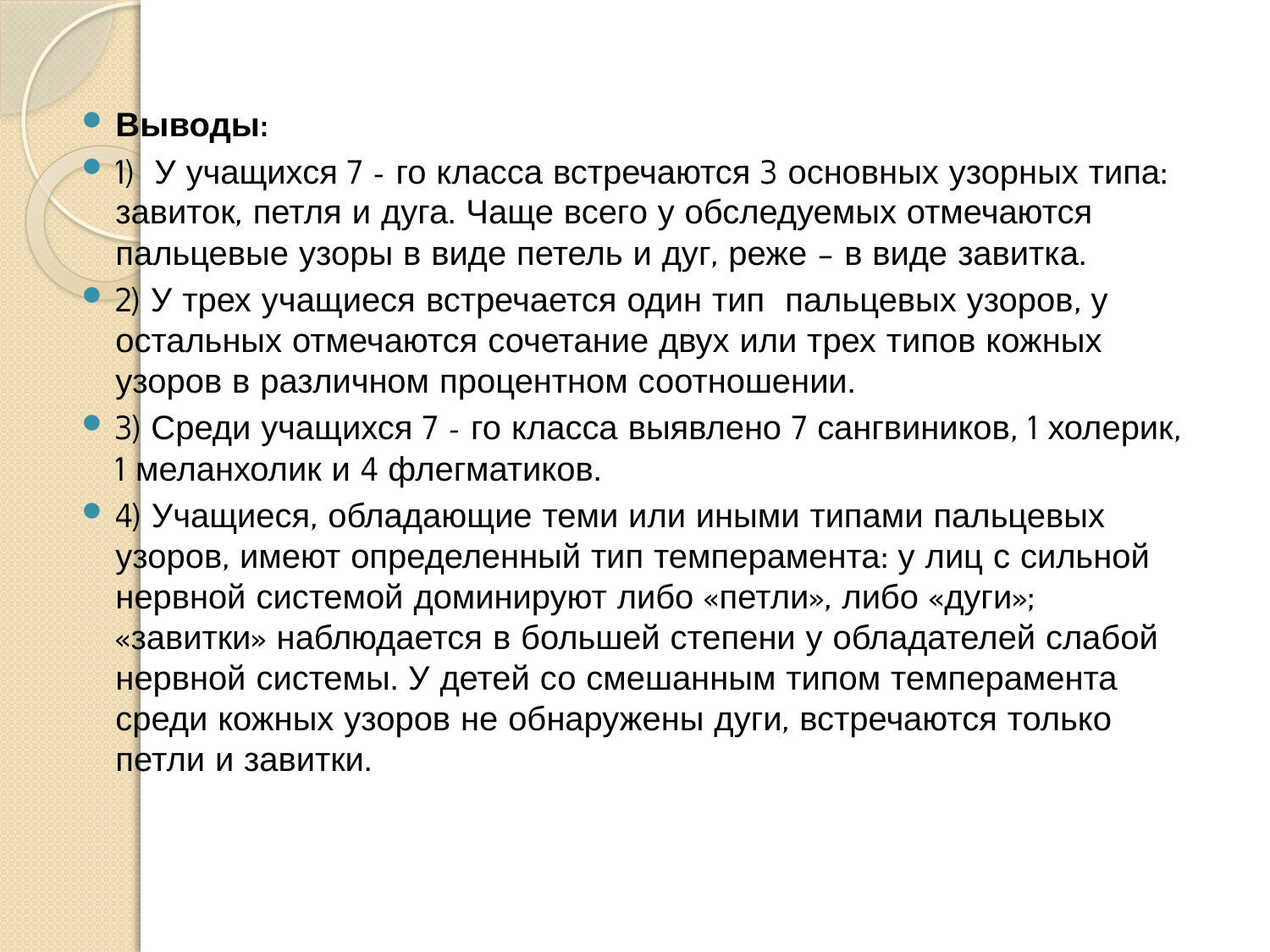

Выводы:
1)  У учащихся 7 - го класса встречаются 3 основных узорных типа: завиток, петля и дуга. Чаще всего у обследуемых отмечаются пальцевые узоры в виде петель и дуг, реже – в виде завитка.
2) У трех учащиеся встречается один тип  пальцевых узоров, у остальных отмечаются сочетание двух или трех типов кожных узоров в различном процентном соотношении.
3) Среди учащихся 7 - го класса выявлено 7 сангвиников, 1 холерик, 1 меланхолик и 4 флегматиков.
4) Учащиеся, обладающие теми или иными типами пальцевых узоров, имеют определенный тип темперамента: у лиц с сильной нервной системой доминируют либо «петли», либо «дуги»; «завитки» наблюдается в большей степени у обладателей слабой нервной системы. У детей со смешанным типом темперамента среди кожных узоров не обнаружены дуги, встречаются только петли и завитки.